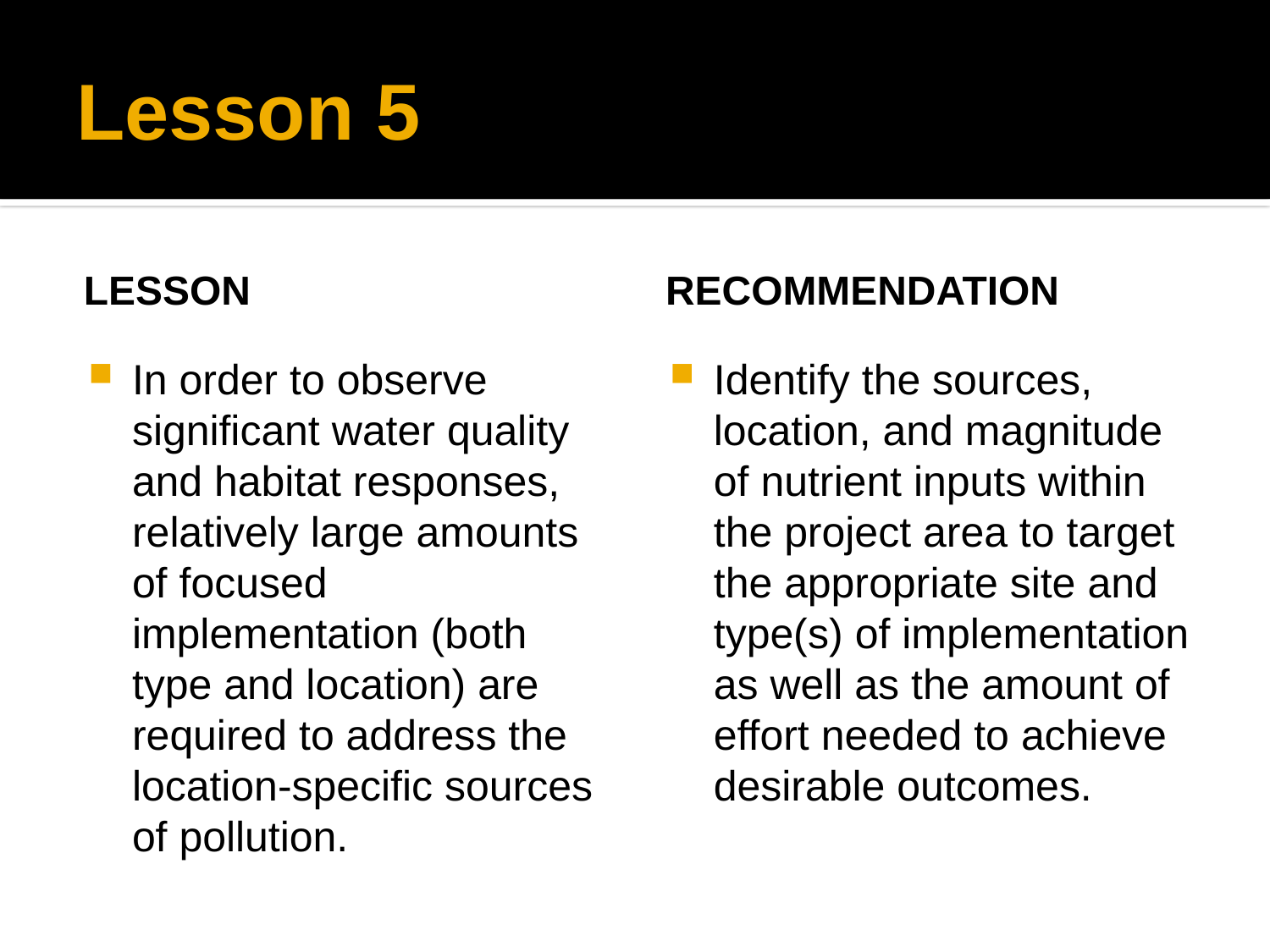

# Lesson 5
Lesson
Recommendation
In order to observe significant water quality and habitat responses, relatively large amounts of focused implementation (both type and location) are required to address the location-specific sources of pollution.
Identify the sources, location, and magnitude of nutrient inputs within the project area to target the appropriate site and type(s) of implementation as well as the amount of effort needed to achieve desirable outcomes.